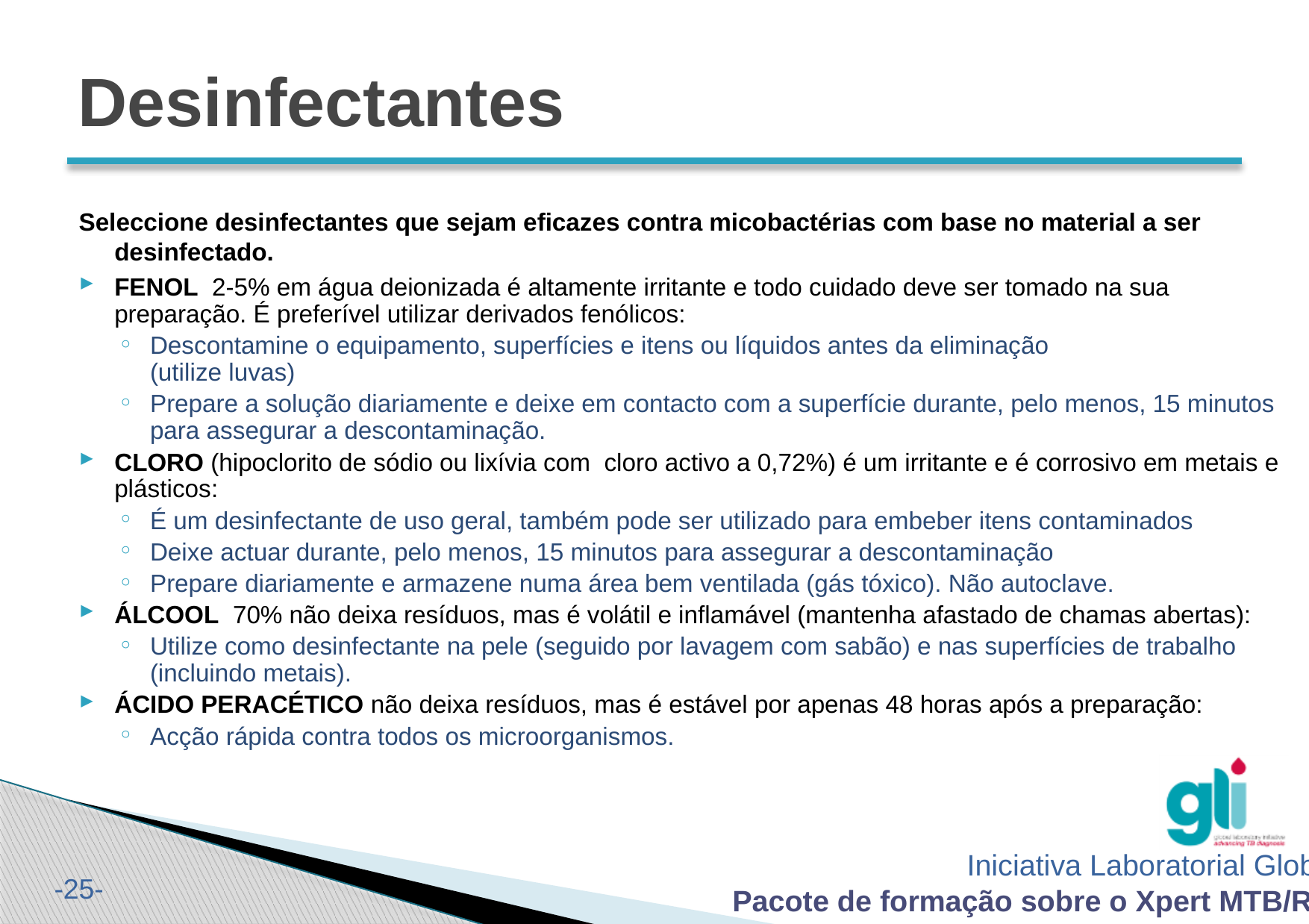

# Desinfectantes
Seleccione desinfectantes que sejam eficazes contra micobactérias com base no material a ser desinfectado.
FENOL  2-5% em água deionizada é altamente irritante e todo cuidado deve ser tomado na sua preparação. É preferível utilizar derivados fenólicos:
Descontamine o equipamento, superfícies e itens ou líquidos antes da eliminação
(utilize luvas)
Prepare a solução diariamente e deixe em contacto com a superfície durante, pelo menos, 15 minutos para assegurar a descontaminação.
CLORO (hipoclorito de sódio ou lixívia com  cloro activo a 0,72%) é um irritante e é corrosivo em metais e plásticos:
É um desinfectante de uso geral, também pode ser utilizado para embeber itens contaminados
Deixe actuar durante, pelo menos, 15 minutos para assegurar a descontaminação
Prepare diariamente e armazene numa área bem ventilada (gás tóxico). Não autoclave.
ÁLCOOL  70% não deixa resíduos, mas é volátil e inflamável (mantenha afastado de chamas abertas):
Utilize como desinfectante na pele (seguido por lavagem com sabão) e nas superfícies de trabalho (incluindo metais).
ÁCIDO PERACÉTICO não deixa resíduos, mas é estável por apenas 48 horas após a preparação:
Acção rápida contra todos os microorganismos.